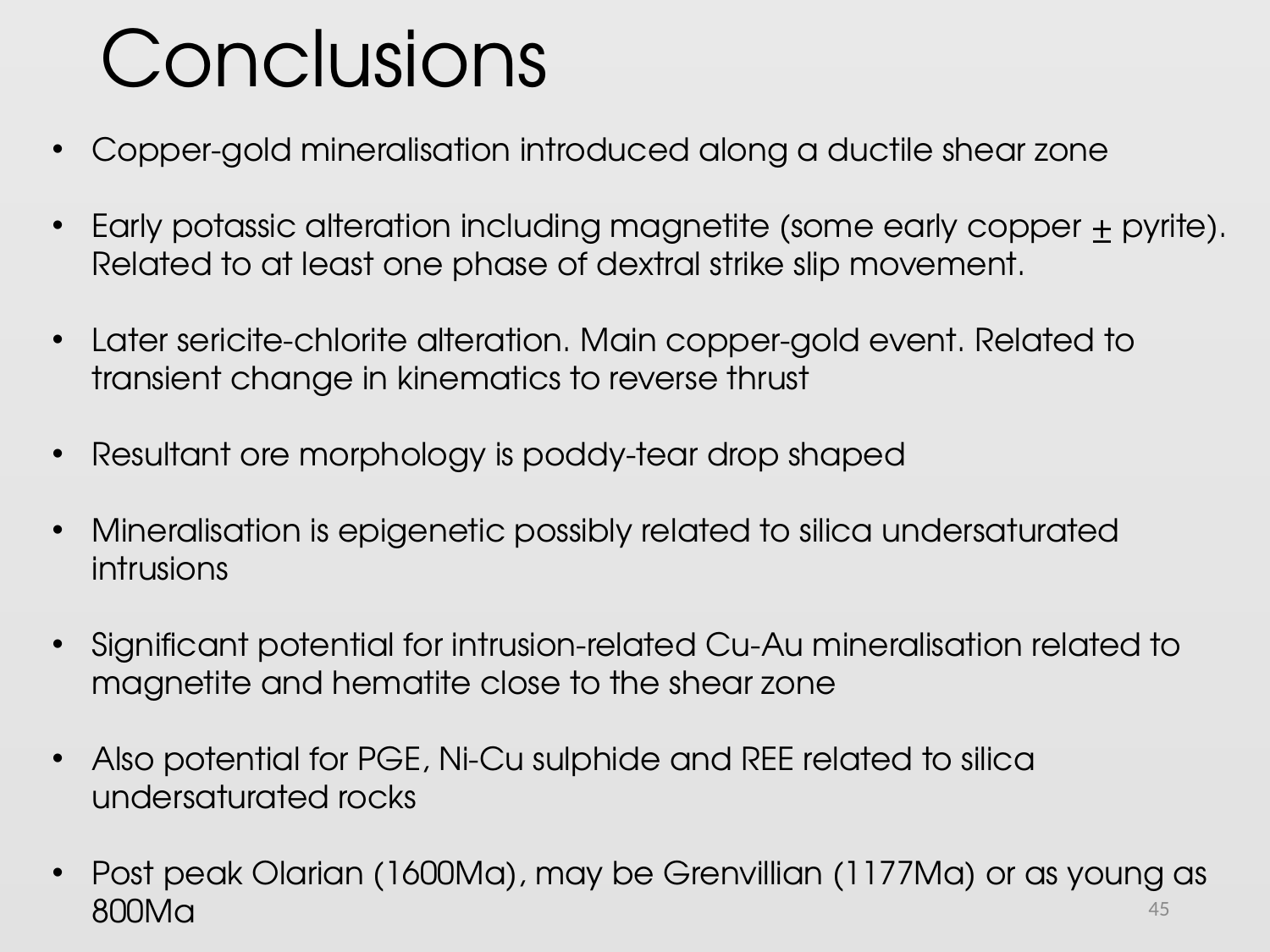

# Conclusions
Copper-gold mineralisation introduced along a ductile shear zone

Early potassic alteration including magnetite (some early copper ± pyrite). Related to at least one phase of dextral strike slip movement.

Later sericite-chlorite alteration. Main copper-gold event. Related to transient change in kinematics to reverse thrust

Resultant ore morphology is poddy-tear drop shaped

Mineralisation is epigenetic possibly related to silica undersaturated intrusions

Significant potential for intrusion-related Cu-Au mineralisation related to magnetite and hematite close to the shear zone

Also potential for PGE, Ni-Cu sulphide and REE related to silica undersaturated rocks

Post peak Olarian (1600Ma), may be Grenvillian (1177Ma) or as young as 800Ma

45